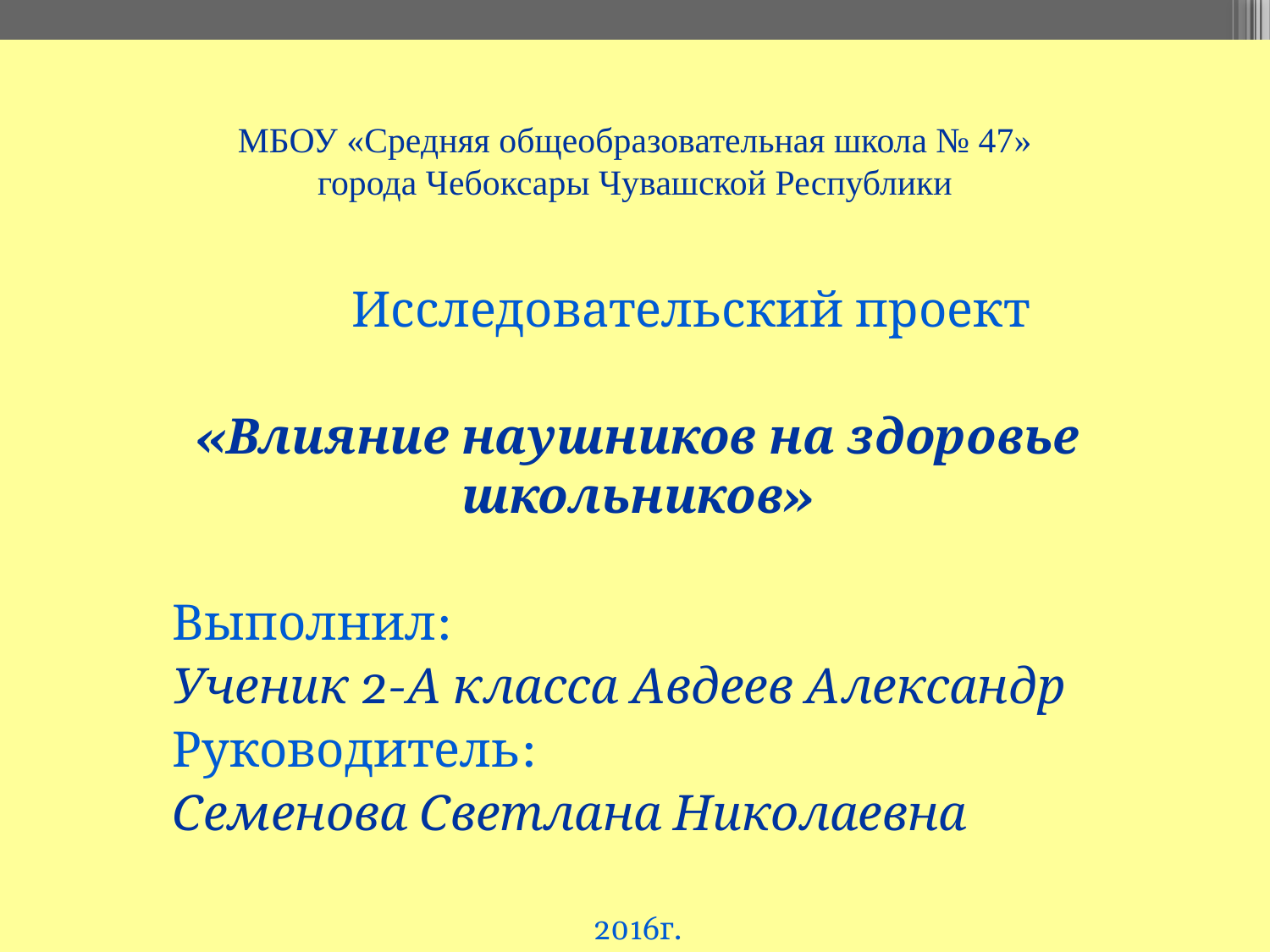

# МБОУ «Средняя общеобразовательная школа № 47» города Чебоксары Чувашской Республики

         Исследовательский проект

«Влияние наушников на здоровье школьников»

             Выполнил:
             Ученик 2-А класса Авдеев Александр
             Руководитель:
             Семенова Светлана Николаевна

2016г.